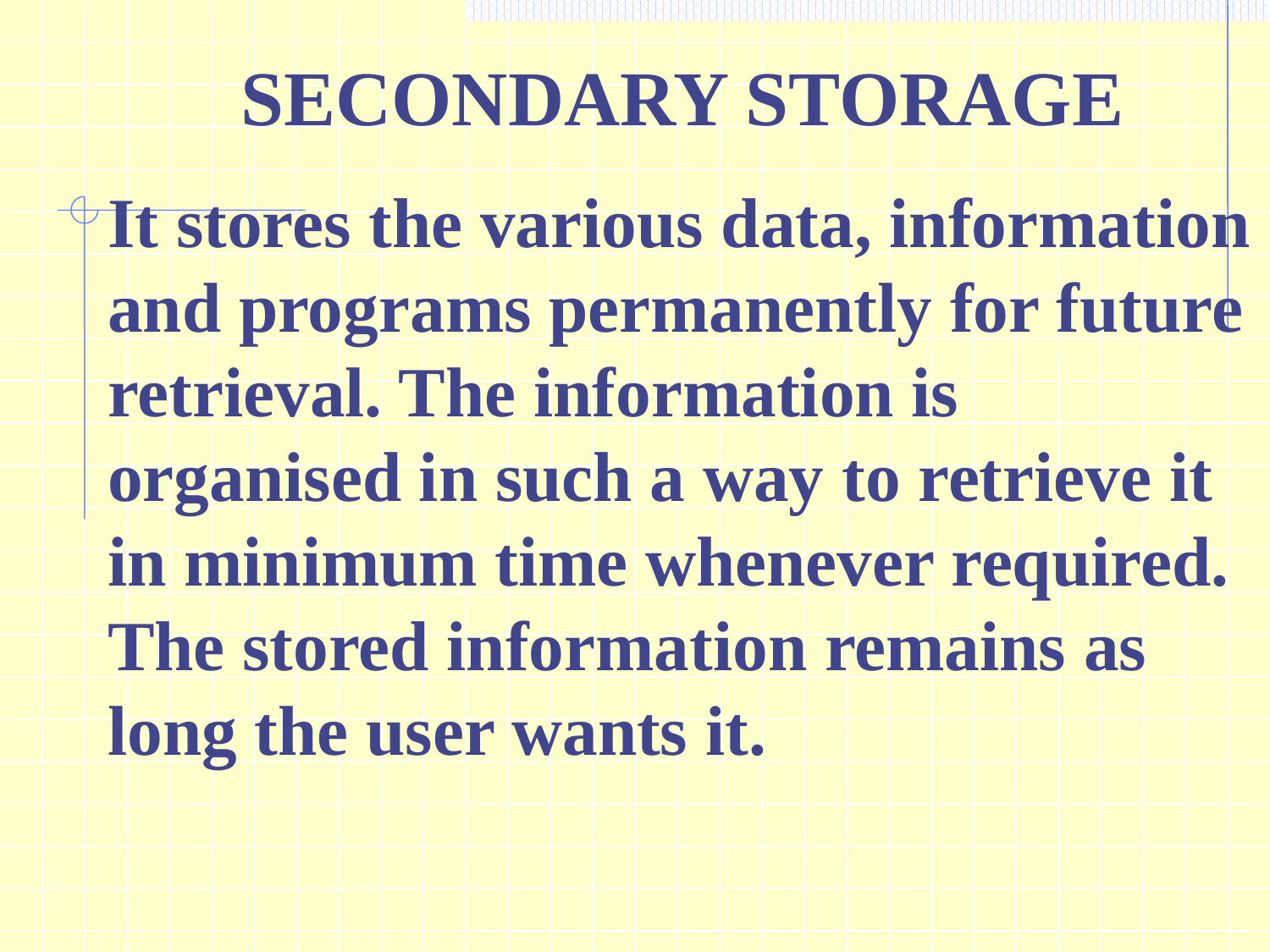

SECONDARY STORAGE
It stores the various data, information and programs permanently for future retrieval. The information is organised in such a way to retrieve it in minimum time whenever required. The stored information remains as long the user wants it.